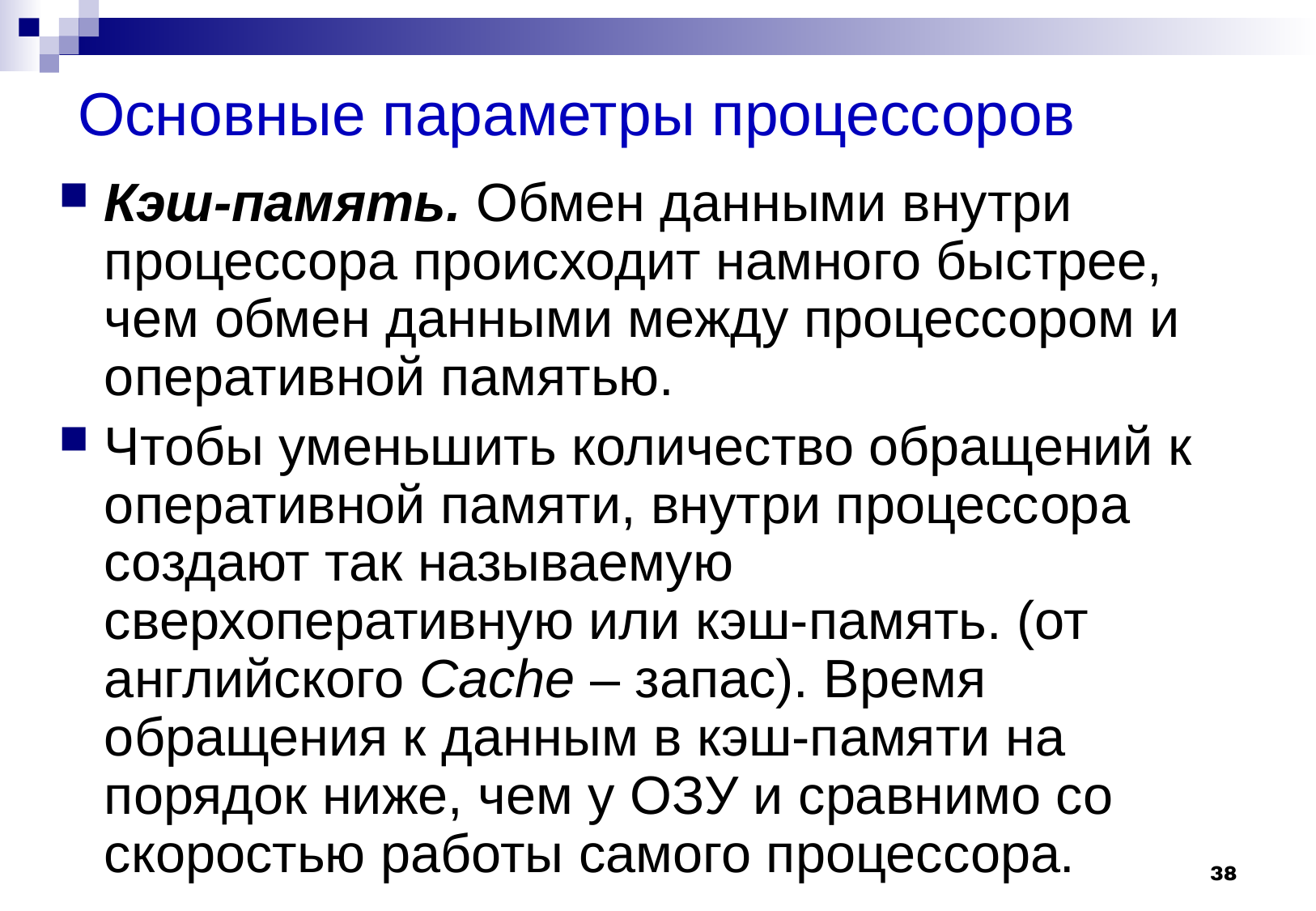

# Основные параметры процессоров
Кэш-память. Обмен данными внутри процессора происходит намного быстрее, чем обмен данными между процессором и оперативной памятью.
Чтобы уменьшить количество обращений к оперативной памяти, внутри процессора создают так называемую сверхоперативную или кэш-память. (от английского Cache – запас). Время обращения к данным в кэш-памяти на порядок ниже, чем у ОЗУ и сравнимо со скоростью работы самого процессора.
38